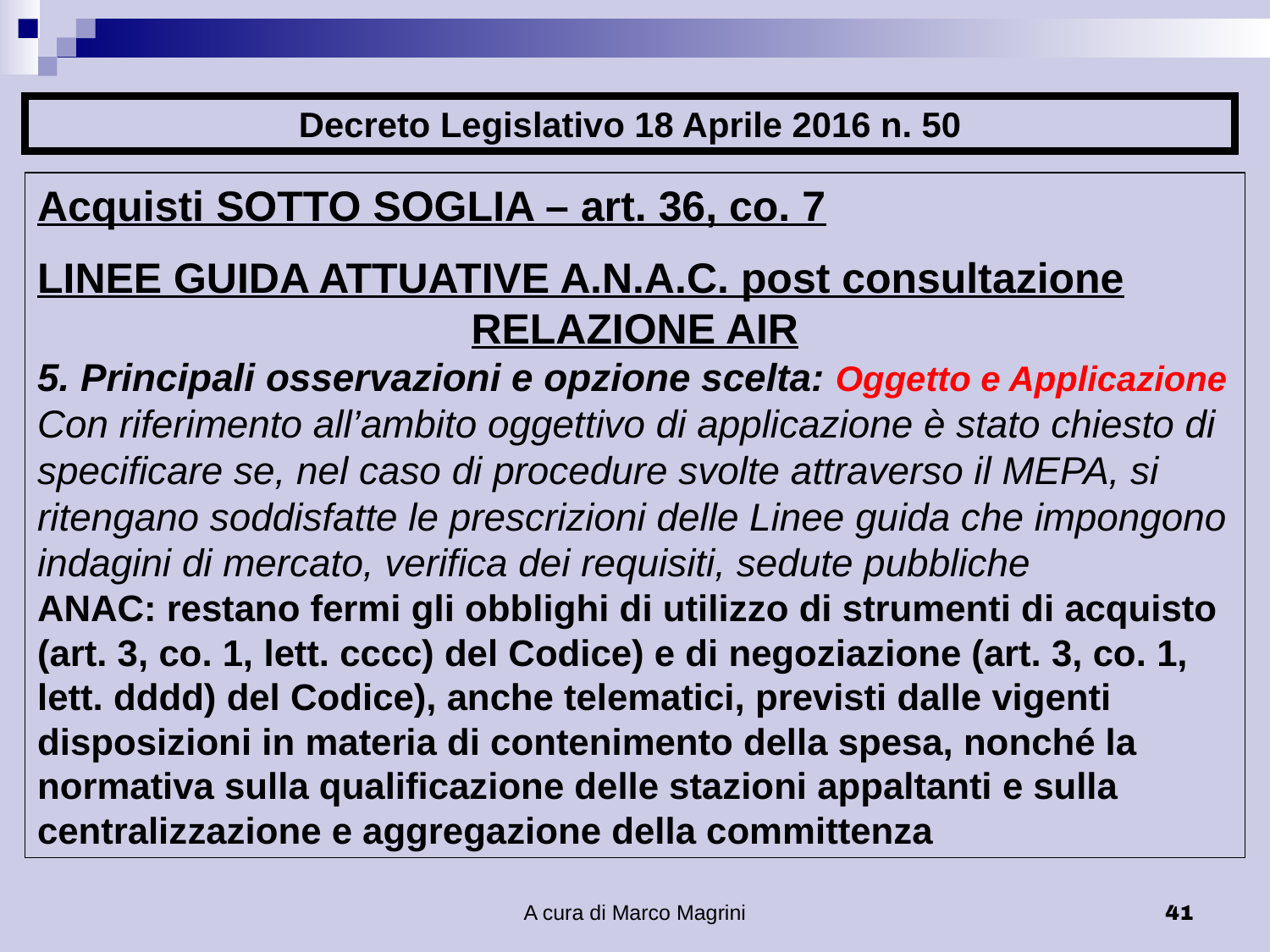

Decreto Legislativo 18 Aprile 2016 n. 50
Acquisti SOTTO SOGLIA – art. 36, co. 7

LINEE GUIDA ATTUATIVE A.N.A.C. post consultazione
RELAZIONE AIR
5. Principali osservazioni e opzione scelta: Oggetto e Applicazione
Con riferimento all’ambito oggettivo di applicazione è stato chiesto di specificare se, nel caso di procedure svolte attraverso il MEPA, si ritengano soddisfatte le prescrizioni delle Linee guida che impongono indagini di mercato, verifica dei requisiti, sedute pubbliche
ANAC: restano fermi gli obblighi di utilizzo di strumenti di acquisto (art. 3, co. 1, lett. cccc) del Codice) e di negoziazione (art. 3, co. 1, lett. dddd) del Codice), anche telematici, previsti dalle vigenti disposizioni in materia di contenimento della spesa, nonché la normativa sulla qualificazione delle stazioni appaltanti e sulla centralizzazione e aggregazione della committenza

A cura di Marco Magrini
41